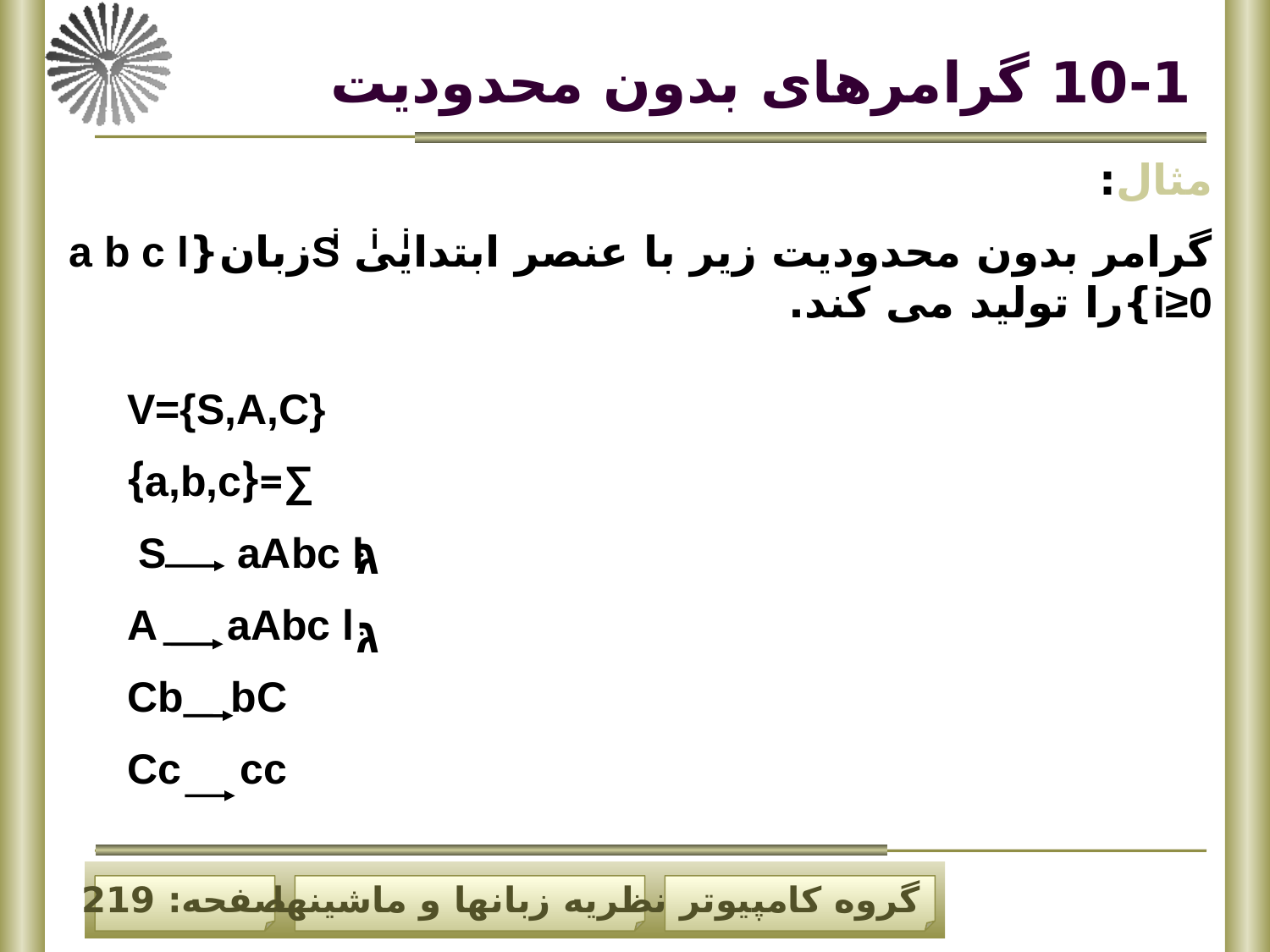

# 10-1 گرامرهای بدون محدودیت
مثال:
گرامر بدون محدودیت زیر با عنصر ابتدایی Sزبان{a b c l i≥0}را تولید می کند.
i    i   i
V={S,A,C}
∑={a,b,c}
S      aAbc l
A      aAbc l
Cb    bC
Cc     cc
גּ

גּ